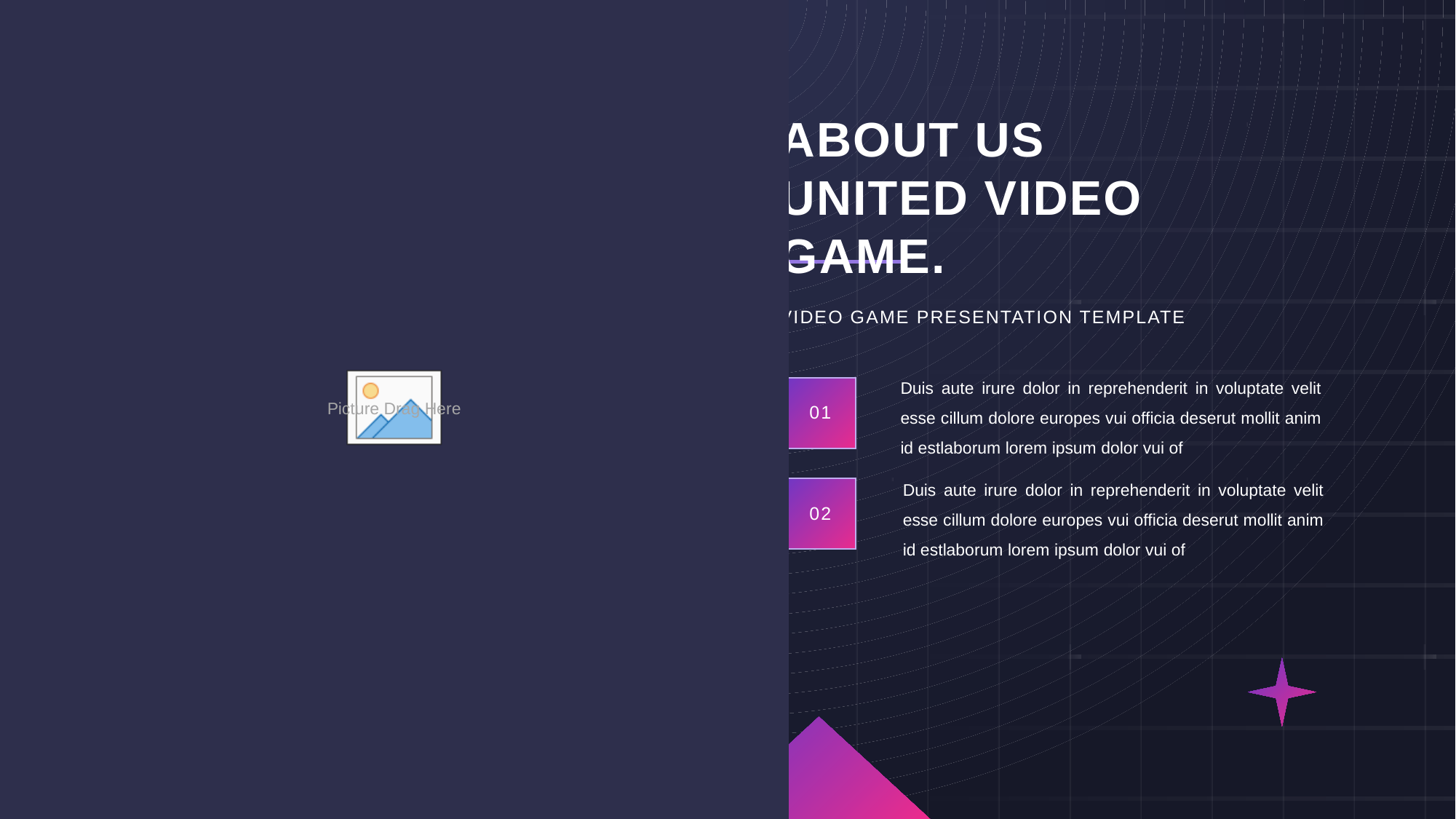

ABOUT US
UNITED VIDEO GAME.
VIDEO GAME PRESENTATION TEMPLATE
Duis aute irure dolor in reprehenderit in voluptate velit esse cillum dolore europes vui officia deserut mollit anim id estlaborum lorem ipsum dolor vui of

Duis aute irure dolor in reprehenderit in voluptate velit esse cillum dolore europes vui officia deserut mollit anim id estlaborum lorem ipsum dolor vui of

01
02